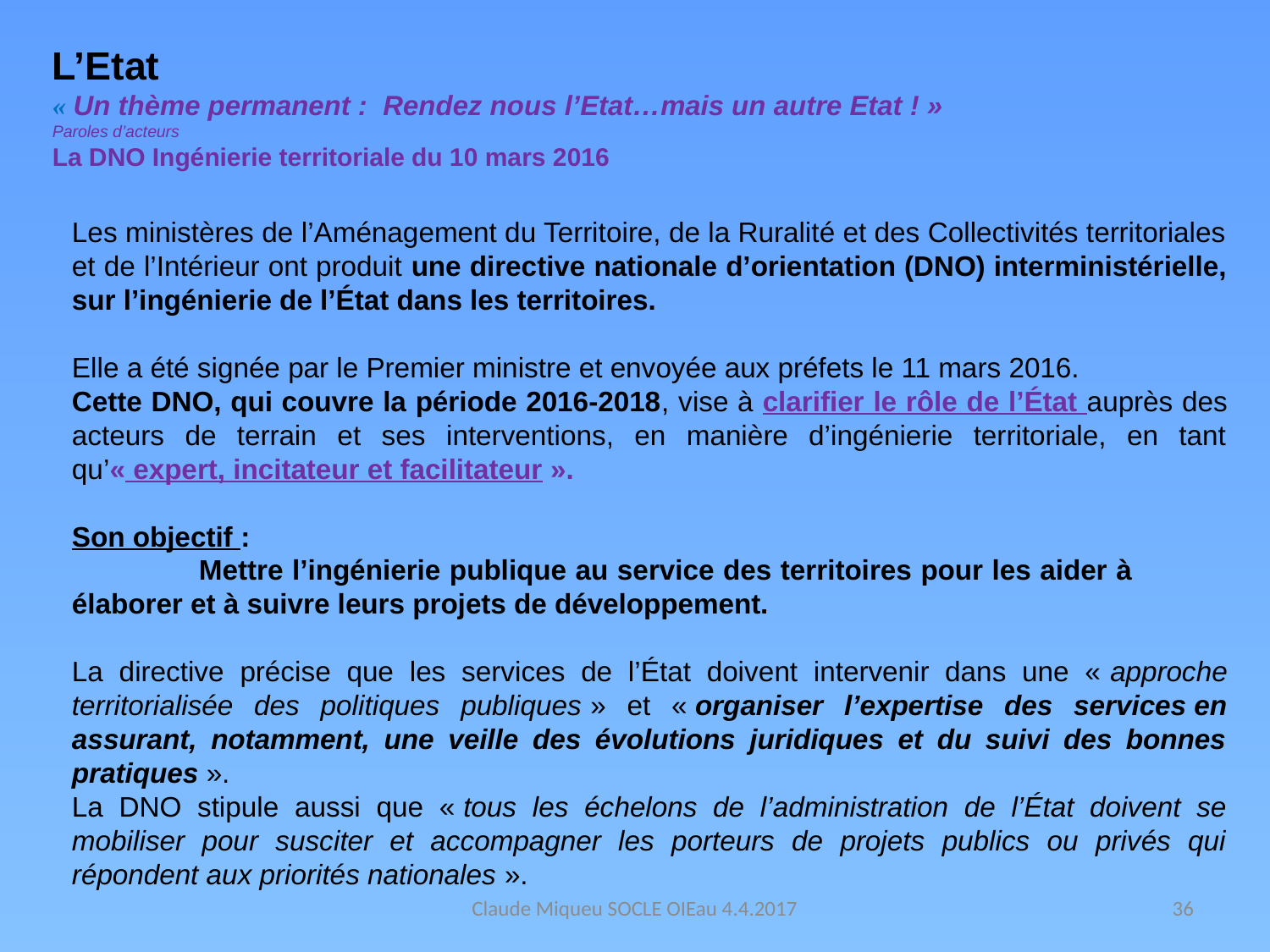

# L’Etat « Un thème permanent :  Rendez nous l’Etat…mais un autre Etat ! » Paroles d’acteurs La DNO Ingénierie territoriale du 10 mars 2016
Les ministères de l’Aménagement du Territoire, de la Ruralité et des Collectivités territoriales et de l’Intérieur ont produit une directive nationale d’orientation (DNO) interministérielle, sur l’ingénierie de l’État dans les territoires.

Elle a été signée par le Premier ministre et envoyée aux préfets le 11 mars 2016.
Cette DNO, qui couvre la période 2016-2018, vise à clarifier le rôle de l’État auprès des acteurs de terrain et ses interventions, en manière d’ingénierie territoriale, en tant qu’« expert, incitateur et facilitateur ».

Son objectif :
	Mettre l’ingénierie publique au service des territoires pour les aider à 	élaborer et à suivre leurs projets de développement.

La directive précise que les services de l’État doivent intervenir dans une « approche territorialisée des politiques publiques » et « organiser l’expertise des services en assurant, notamment, une veille des évolutions juridiques et du suivi des bonnes pratiques ».
La DNO stipule aussi que « tous les échelons de l’administration de l’État doivent se mobiliser pour susciter et accompagner les porteurs de projets publics ou privés qui répondent aux priorités nationales ».

Claude Miqueu SOCLE OIEau 4.4.2017
36